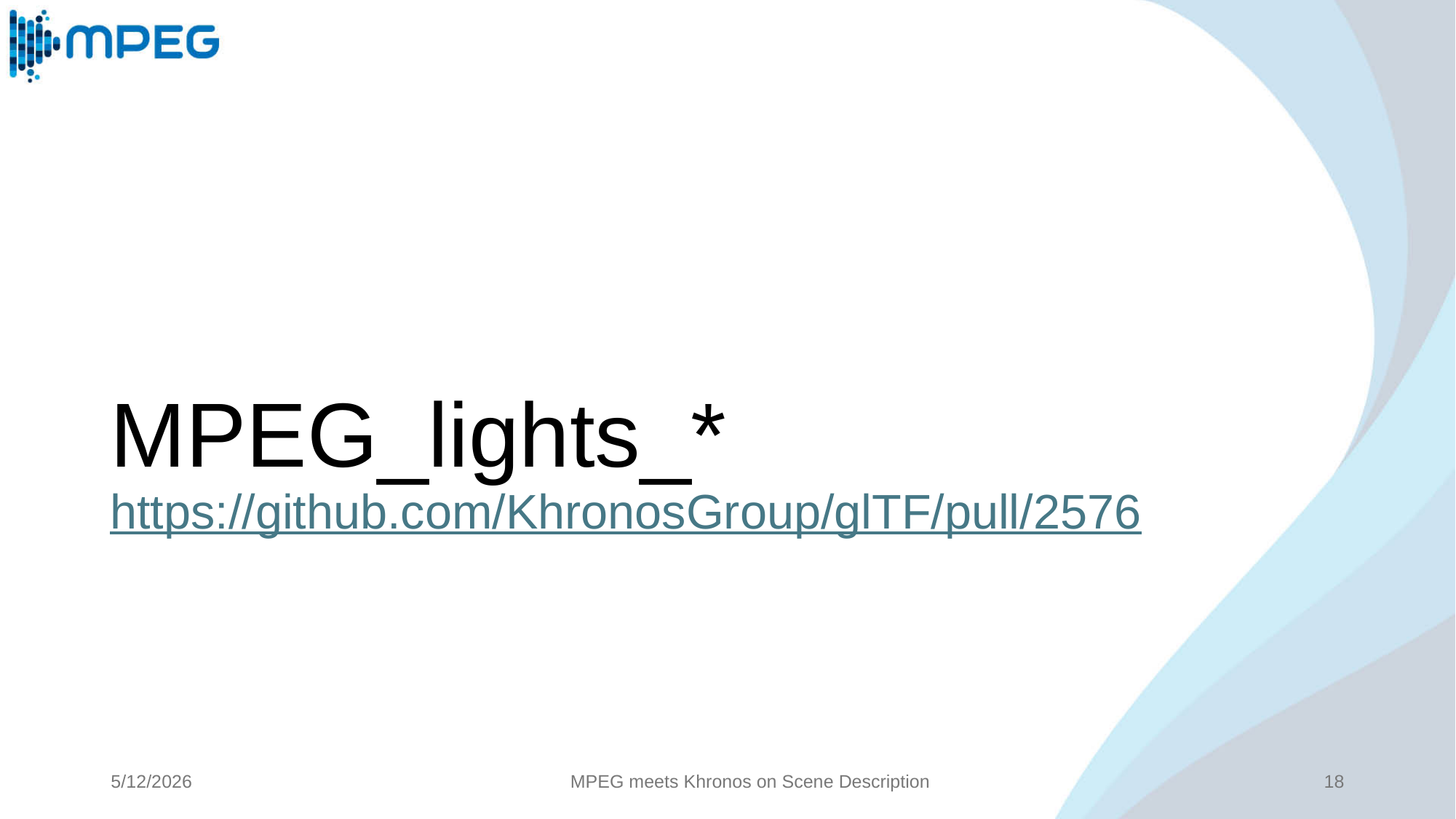

# MPEG_lights_* https://github.com/KhronosGroup/glTF/pull/2576
5/12/2026
MPEG meets Khronos on Scene Description
18